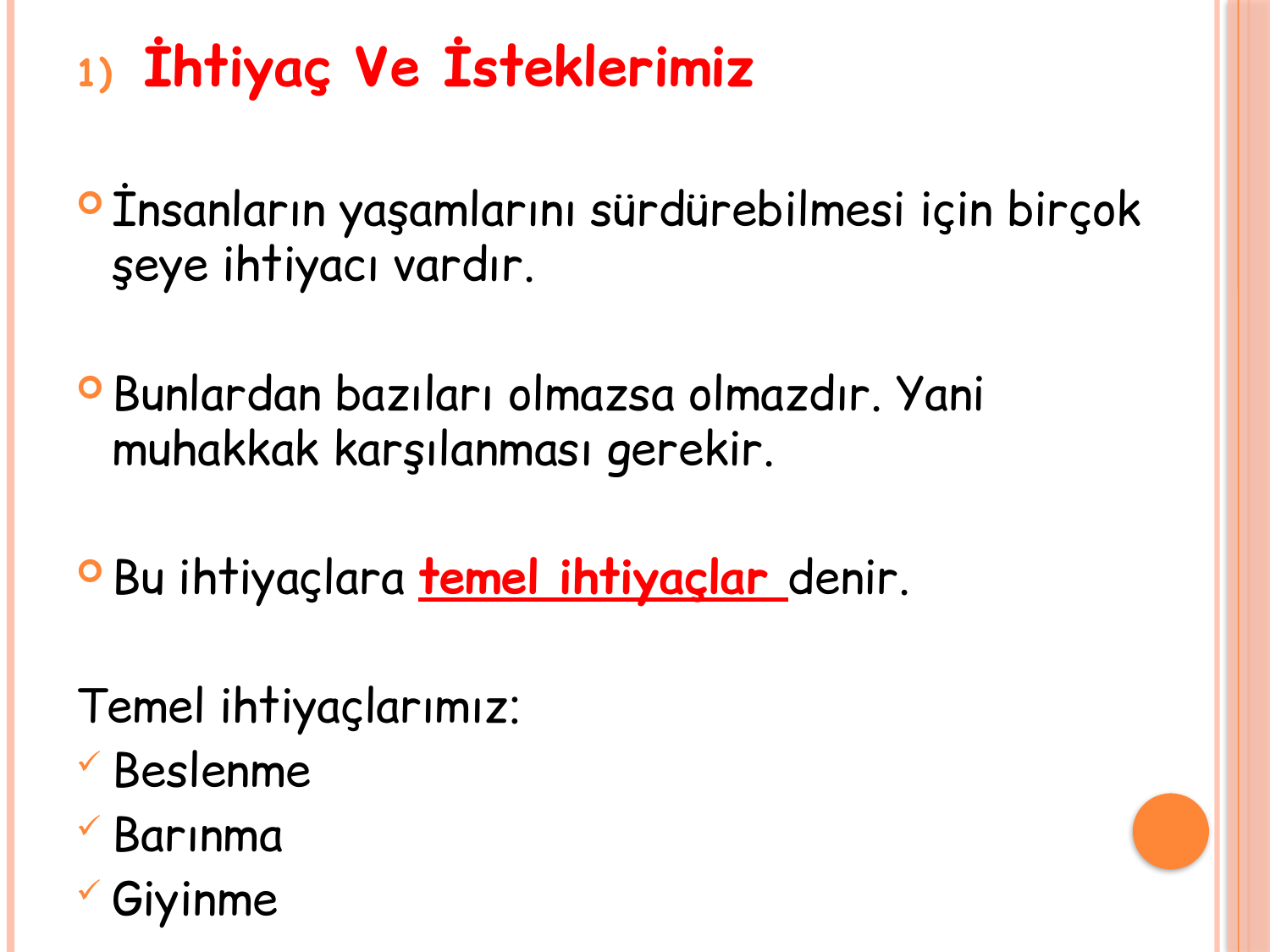

İhtiyaç Ve İsteklerimiz

İnsanların yaşamlarını sürdürebilmesi için birçok şeye ihtiyacı vardır.

Bunlardan bazıları olmazsa olmazdır. Yani muhakkak karşılanması gerekir.

Bu ihtiyaçlara temel ihtiyaçlar denir.

Temel ihtiyaçlarımız:
Beslenme
Barınma
Giyinme